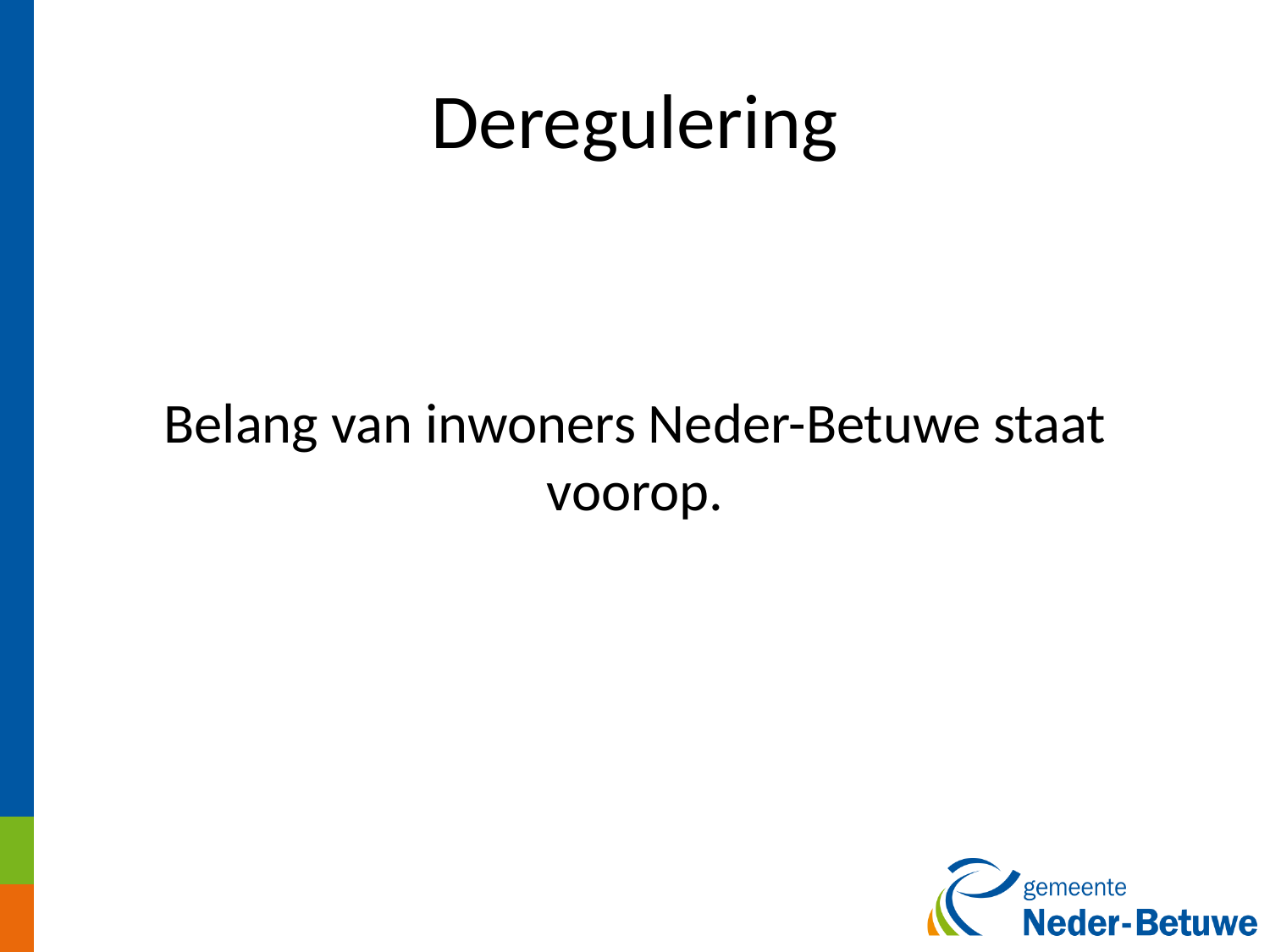

# Deregulering

Belang van inwoners Neder-Betuwe staat voorop.